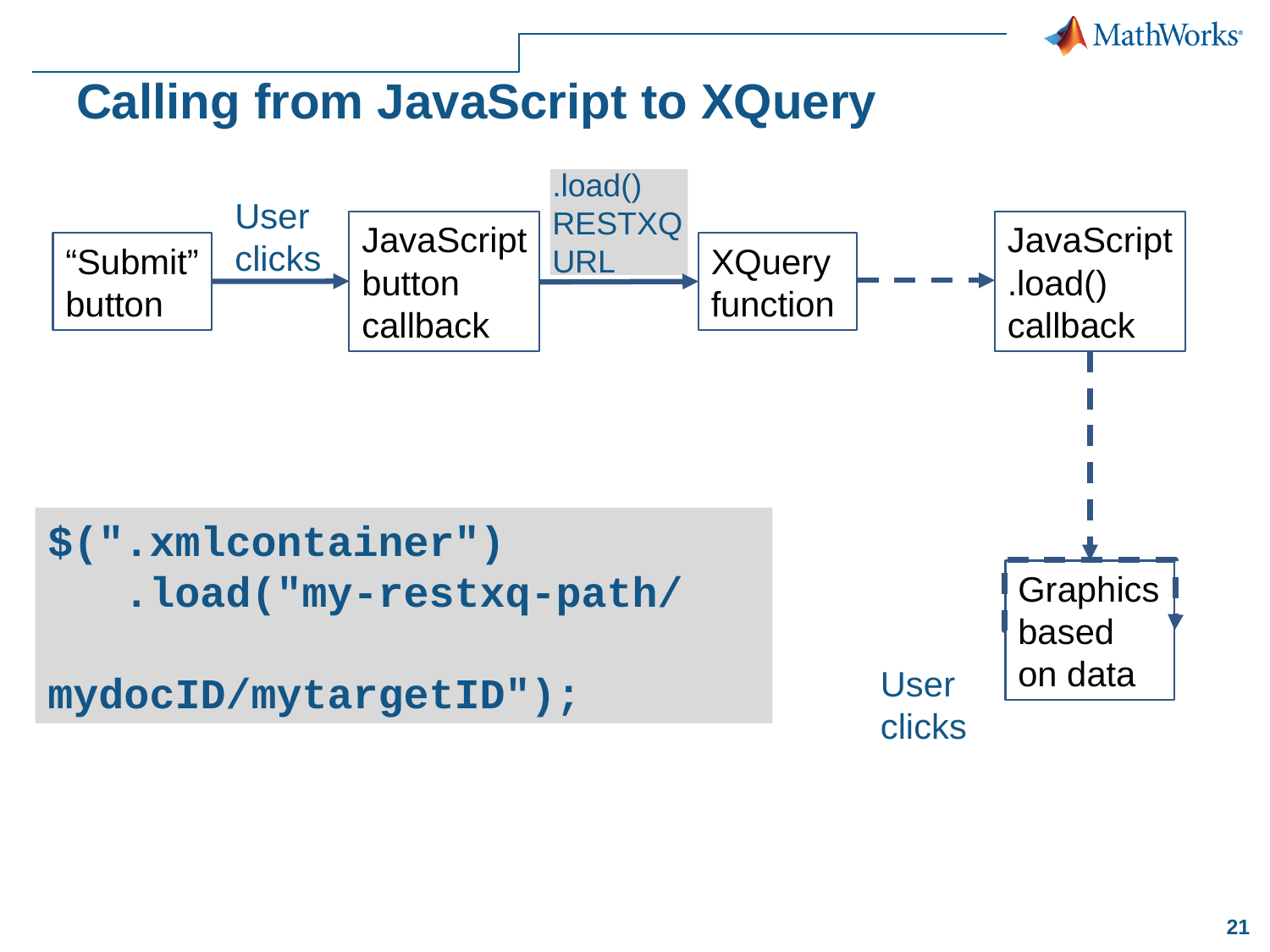

# Calling from JavaScript to XQuery
.load() RESTXQ URL

User clicks
JavaScript button callback
JavaScript .load() callback
“Submit” button
XQuery function
$(".xmlcontainer")
   .load("my-restxq-path/		mydocID/mytargetID");
Graphics based on data
User clicks